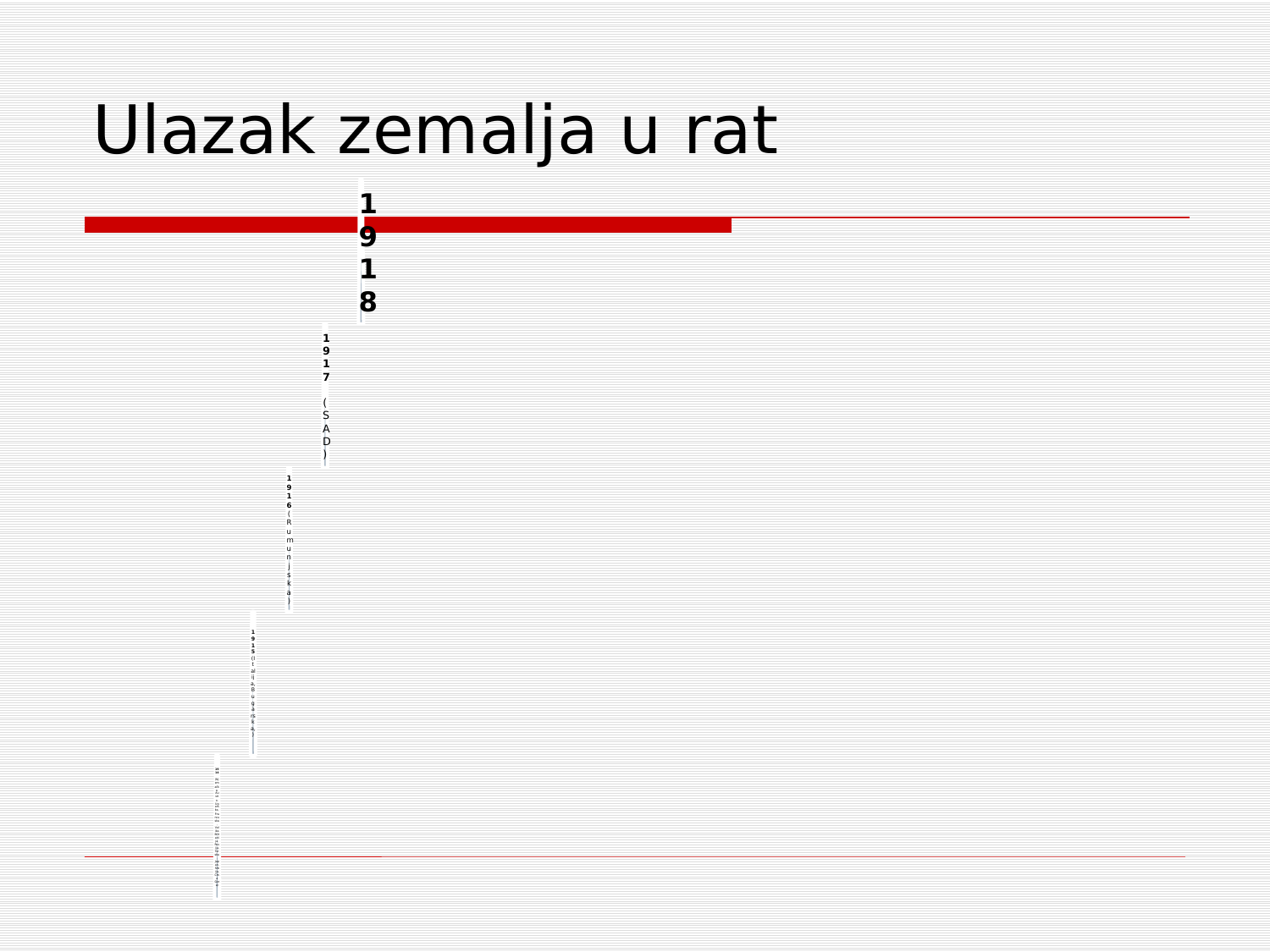

Ulazak zemalja u rat
1918
1915
(Italija, Bugarska,)
1914
 (Njemačka, Austro-Ugarska, Francuska, Velika Britanija, Rusija, Turska, Japan, Srbija, Crna Gora)
1917
(SAD)
1916
(Rumunjska)